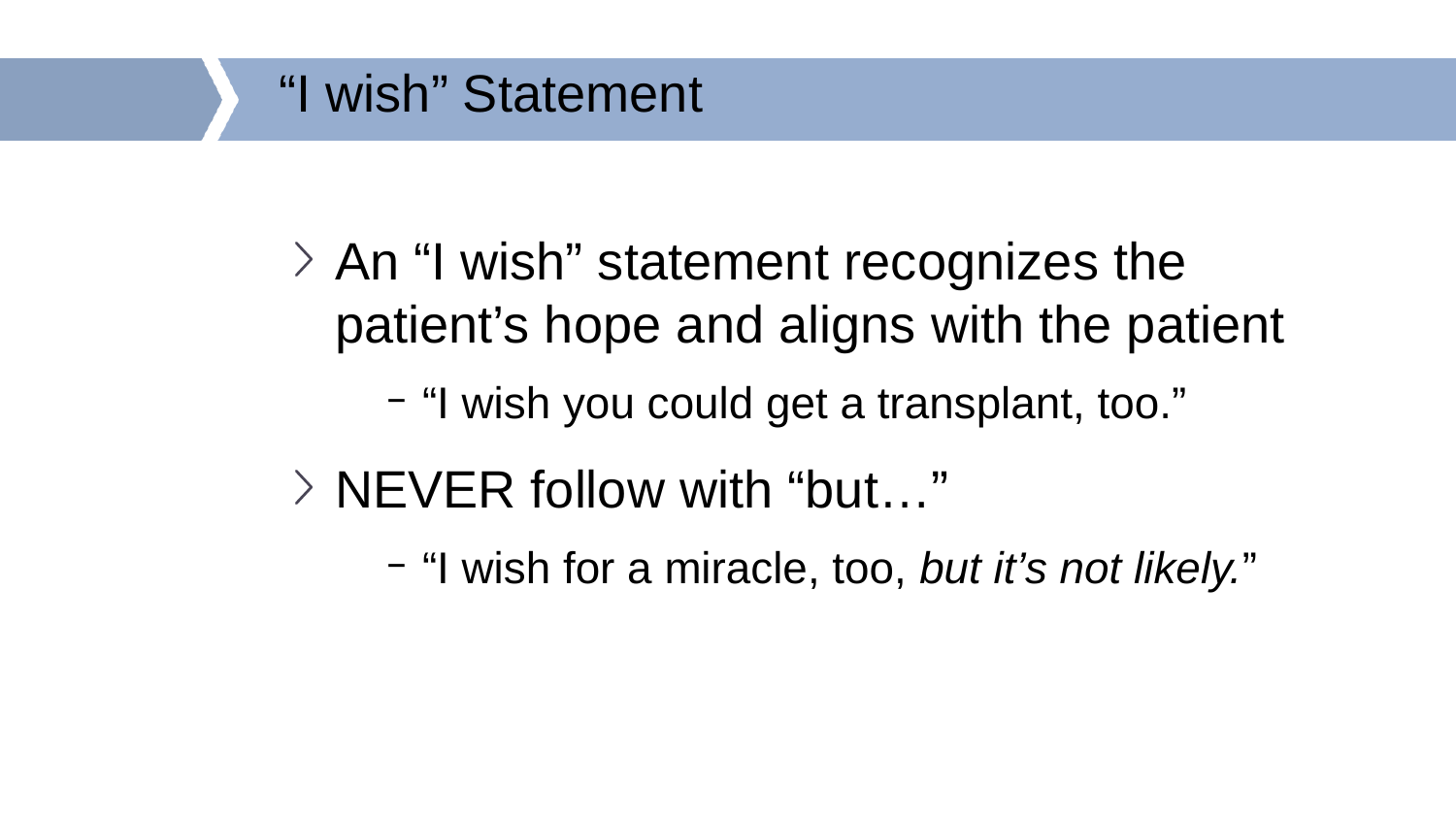

# “I wish” Statement
An “I wish” statement recognizes the patient’s hope and aligns with the patient
“I wish you could get a transplant, too.”
NEVER follow with “but…”
“I wish for a miracle, too, but it’s not likely.”